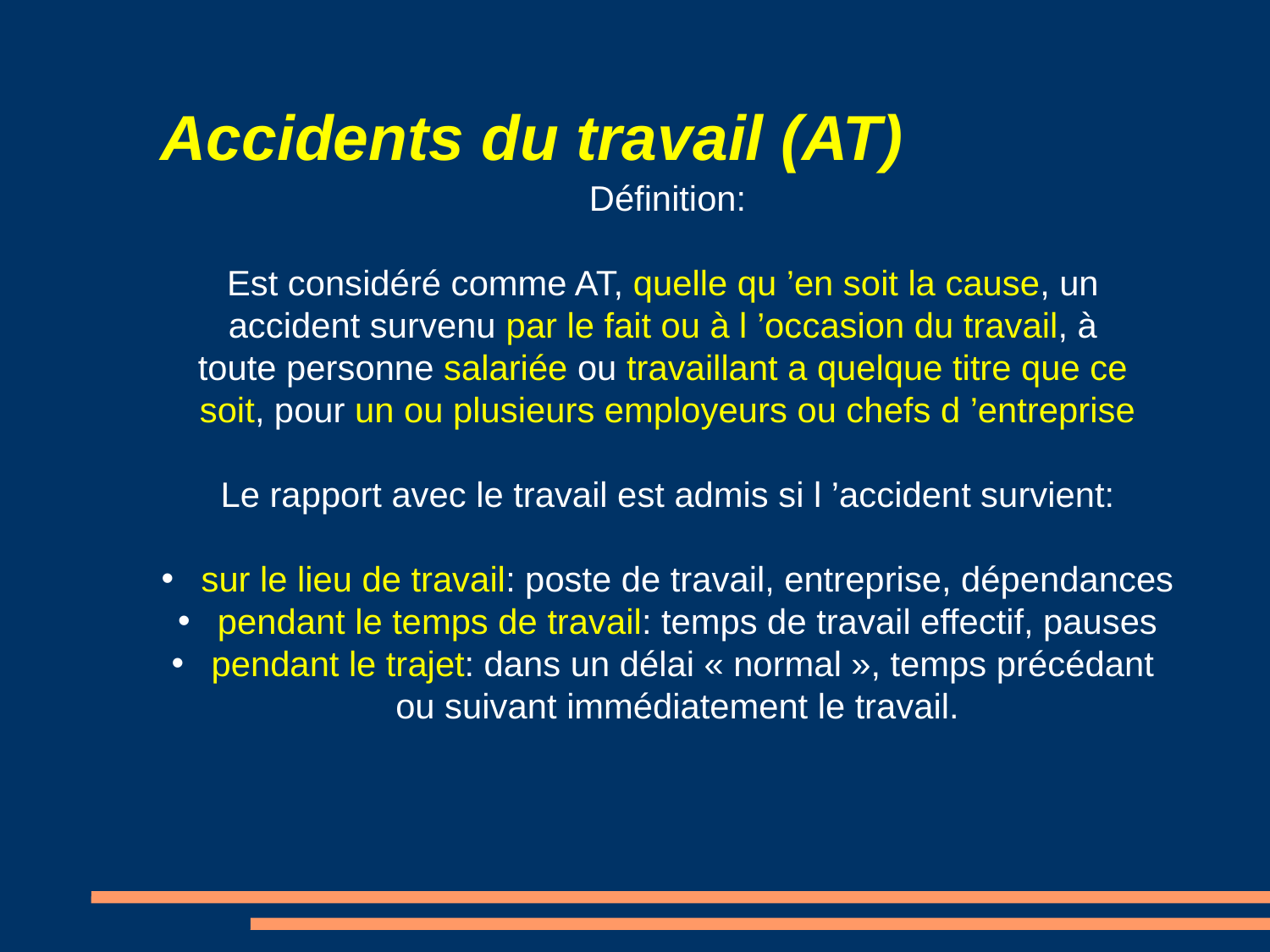

# Accidents du travail (AT)‏
Définition:

Est considéré comme AT, quelle qu ’en soit la cause, un
accident survenu par le fait ou à l ’occasion du travail, à
toute personne salariée ou travaillant a quelque titre que ce
soit, pour un ou plusieurs employeurs ou chefs d ’entreprise

Le rapport avec le travail est admis si l ’accident survient:

 sur le lieu de travail: poste de travail, entreprise, dépendances
 pendant le temps de travail: temps de travail effectif, pauses
 pendant le trajet: dans un délai « normal », temps précédant
  ou suivant immédiatement le travail.